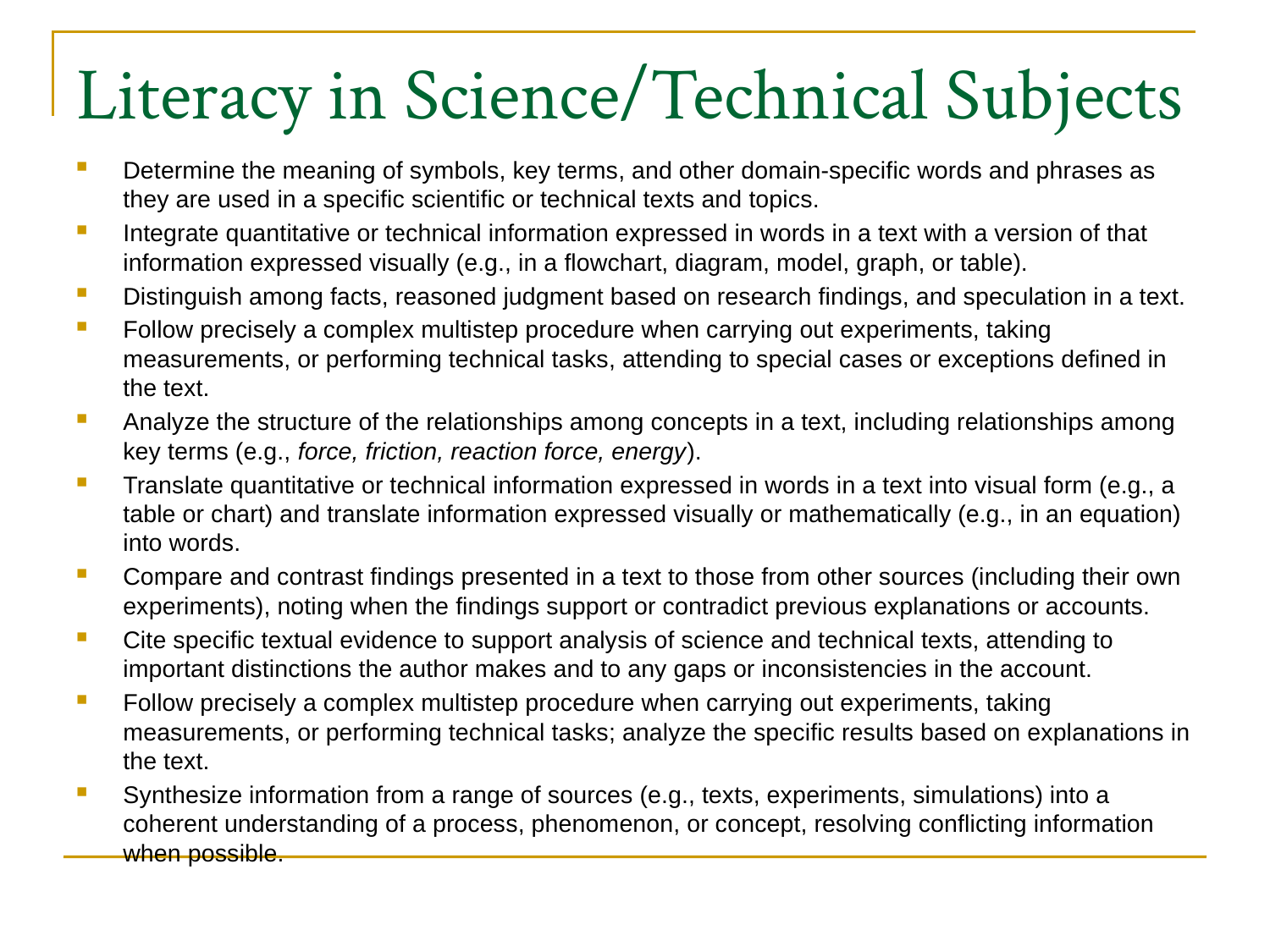

# Literacy in Science/Technical Subjects
Determine the meaning of symbols, key terms, and other domain-specific words and phrases as they are used in a specific scientific or technical texts and topics.
Integrate quantitative or technical information expressed in words in a text with a version of that information expressed visually (e.g., in a flowchart, diagram, model, graph, or table).
Distinguish among facts, reasoned judgment based on research findings, and speculation in a text.
Follow precisely a complex multistep procedure when carrying out experiments, taking measurements, or performing technical tasks, attending to special cases or exceptions defined in the text.
Analyze the structure of the relationships among concepts in a text, including relationships among key terms (e.g., force, friction, reaction force, energy).
Translate quantitative or technical information expressed in words in a text into visual form (e.g., a table or chart) and translate information expressed visually or mathematically (e.g., in an equation) into words.
Compare and contrast findings presented in a text to those from other sources (including their own experiments), noting when the findings support or contradict previous explanations or accounts.
Cite specific textual evidence to support analysis of science and technical texts, attending to important distinctions the author makes and to any gaps or inconsistencies in the account.
Follow precisely a complex multistep procedure when carrying out experiments, taking measurements, or performing technical tasks; analyze the specific results based on explanations in the text.
Synthesize information from a range of sources (e.g., texts, experiments, simulations) into a coherent understanding of a process, phenomenon, or concept, resolving conflicting information when possible.